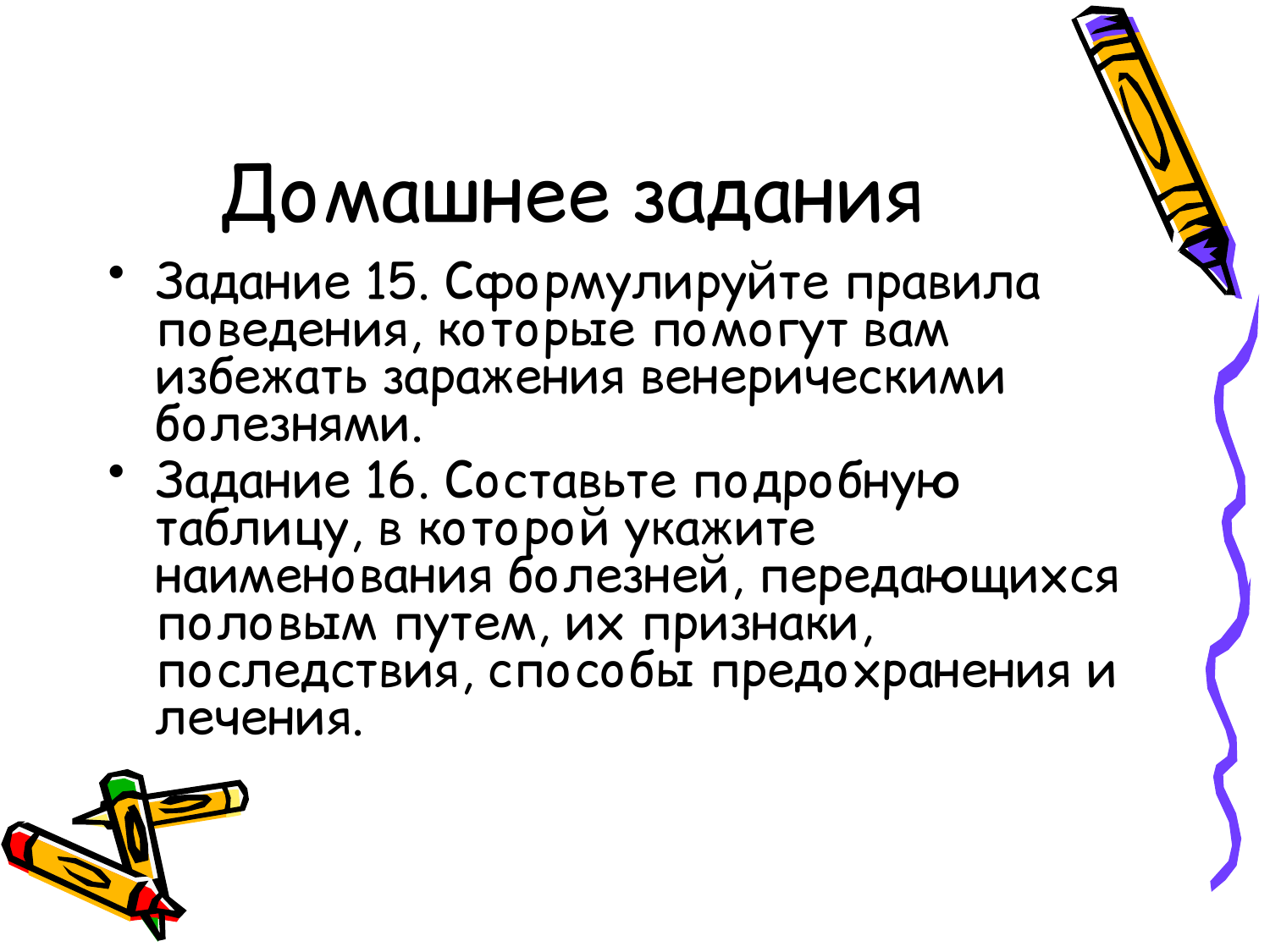

# Домашнее задания
Задание 15. Сформулируйте правила поведения, которые помогут вам избежать заражения венериче­скими болезнями.
Задание 16. Составьте подробную таблицу, в кото­рой укажите наименования болезней, передающихся половым путем, их признаки, последствия, способы предохранения и лечения.